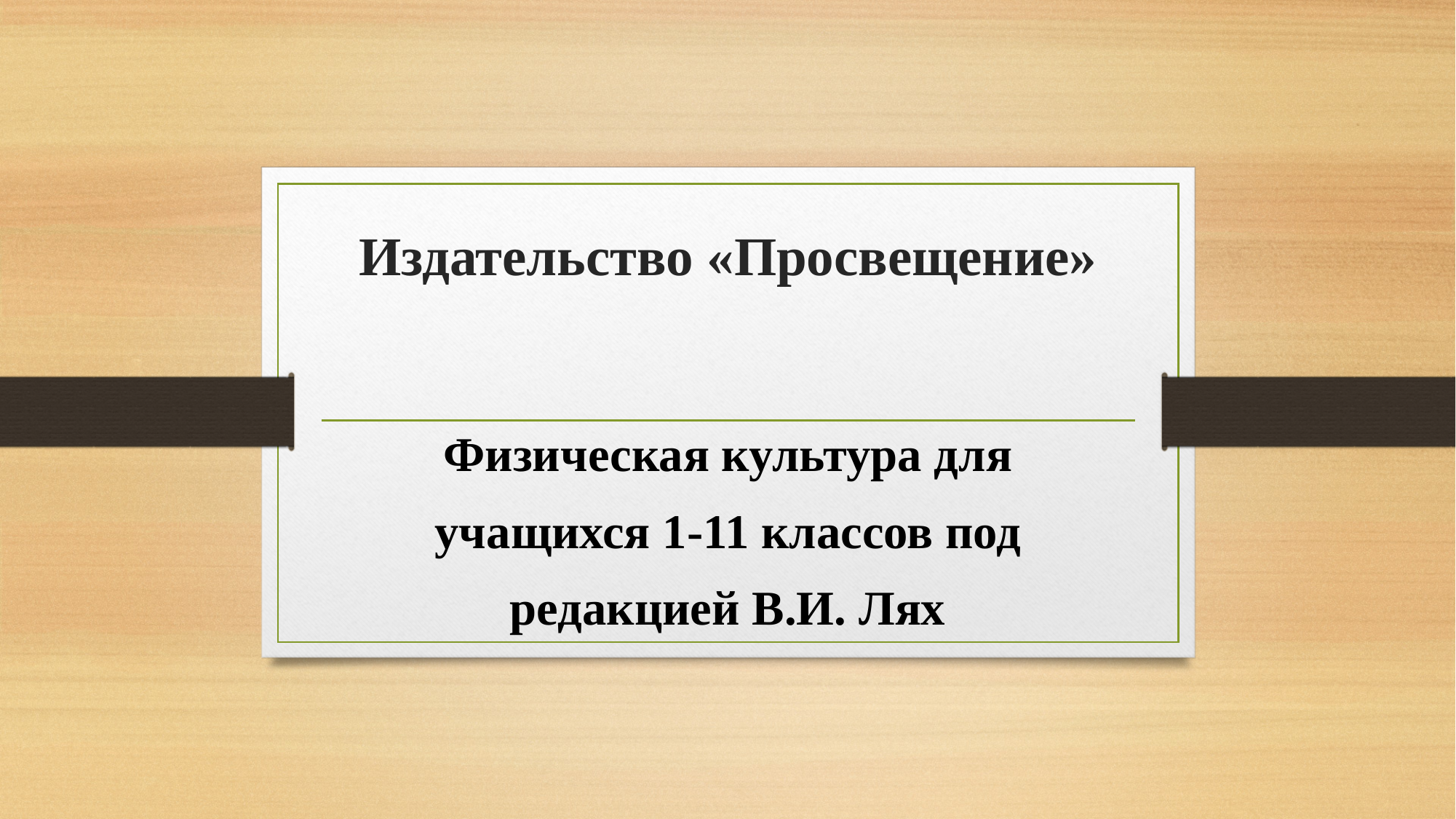

# Издательство «Просвещение»
Физическая культура для
учащихся 1-11 классов под
редакцией В.И. Лях